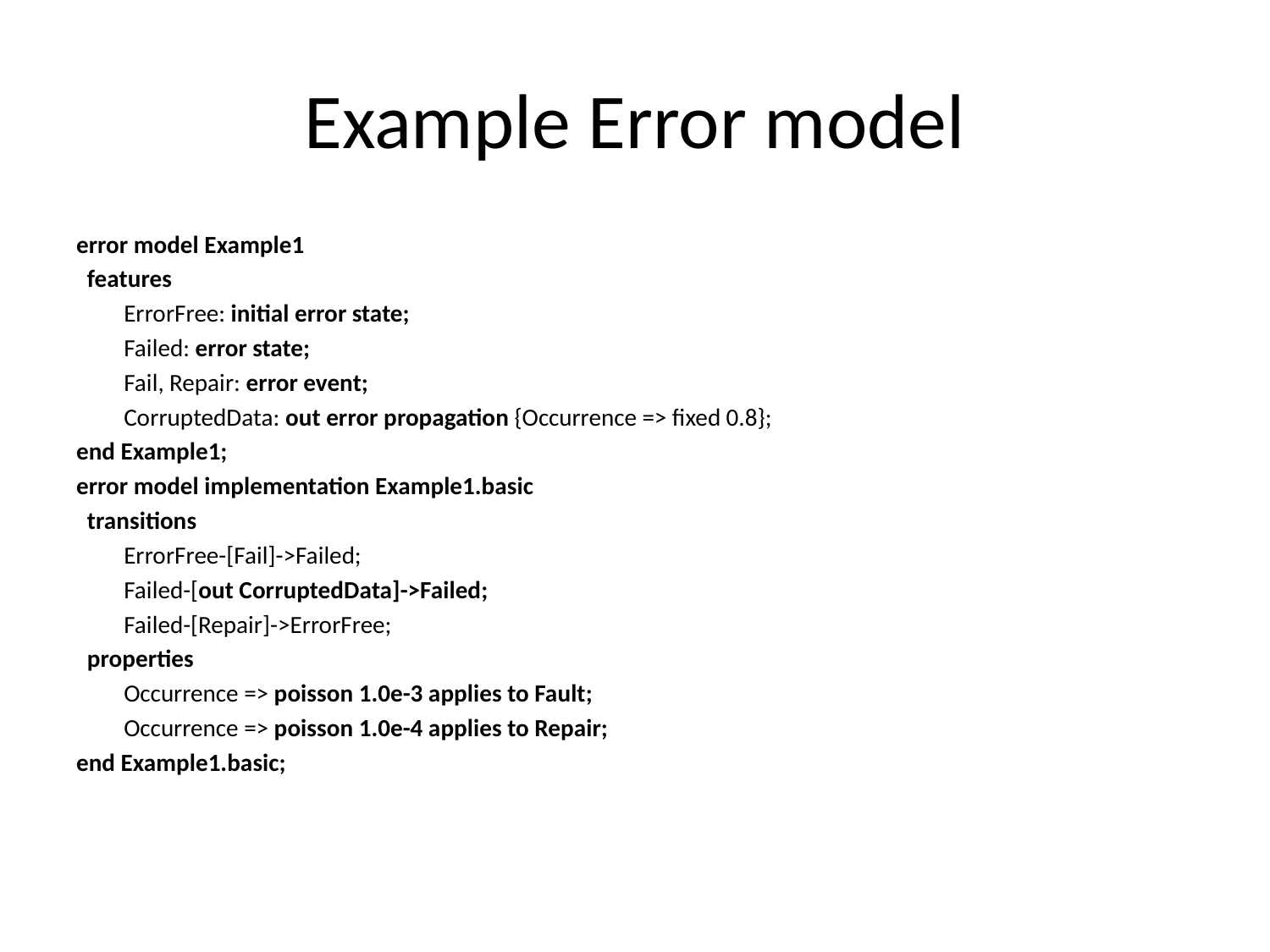

# Example Error model
error model Example1
  features
	ErrorFree: initial error state;
	Failed: error state;
	Fail, Repair: error event;
	CorruptedData: out error propagation {Occurrence => fixed 0.8};
end Example1;
error model implementation Example1.basic
  transitions
	ErrorFree-[Fail]->Failed;
	Failed-[out CorruptedData]->Failed;
	Failed-[Repair]->ErrorFree;
  properties
	Occurrence => poisson 1.0e-3 applies to Fault;
	Occurrence => poisson 1.0e-4 applies to Repair;
end Example1.basic;